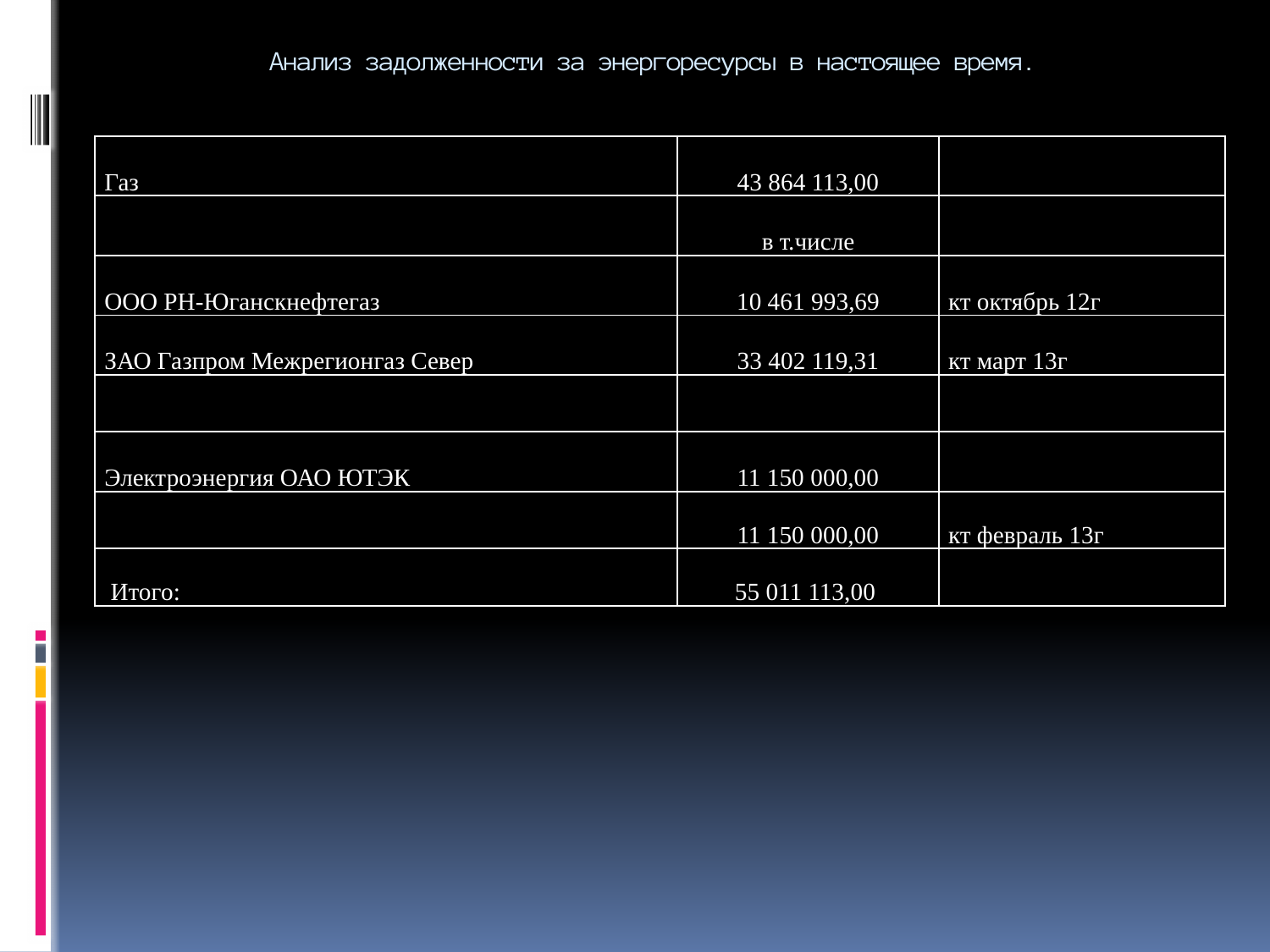

# Анализ задолженности за энергоресурсы в настоящее время.
| Газ | 43 864 113,00 |  |
| --- | --- | --- |
|  | в т.числе |  |
| ООО РН-Юганскнефтегаз | 10 461 993,69 | кт октябрь 12г |
| ЗАО Газпром Межрегионгаз Север | 33 402 119,31 | кт март 13г |
|  |  |  |
| Электроэнергия ОАО ЮТЭК | 11 150 000,00 |  |
|  | 11 150 000,00 | кт февраль 13г |
| Итого: | 55 011 113,00 |  |